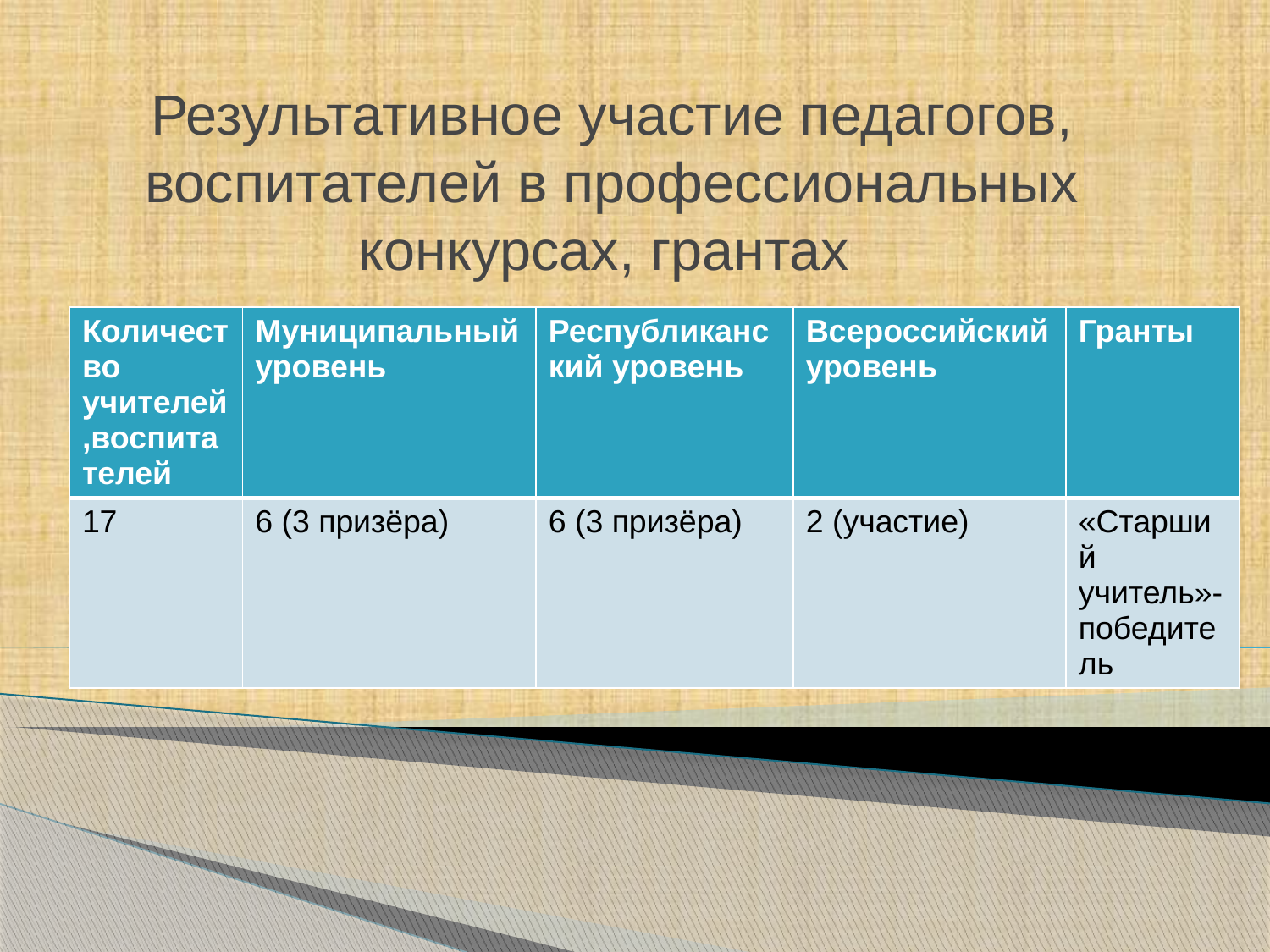

# Результативное участие педагогов, воспитателей в профессиональных конкурсах, грантах
| Количество учителей ,воспитателей | Муниципальный уровень | Республиканский уровень | Всероссийский уровень | Гранты |
| --- | --- | --- | --- | --- |
| 17 | 6 (3 призёра) | 6 (3 призёра) | 2 (участие) | «Старший учитель»-победитель |